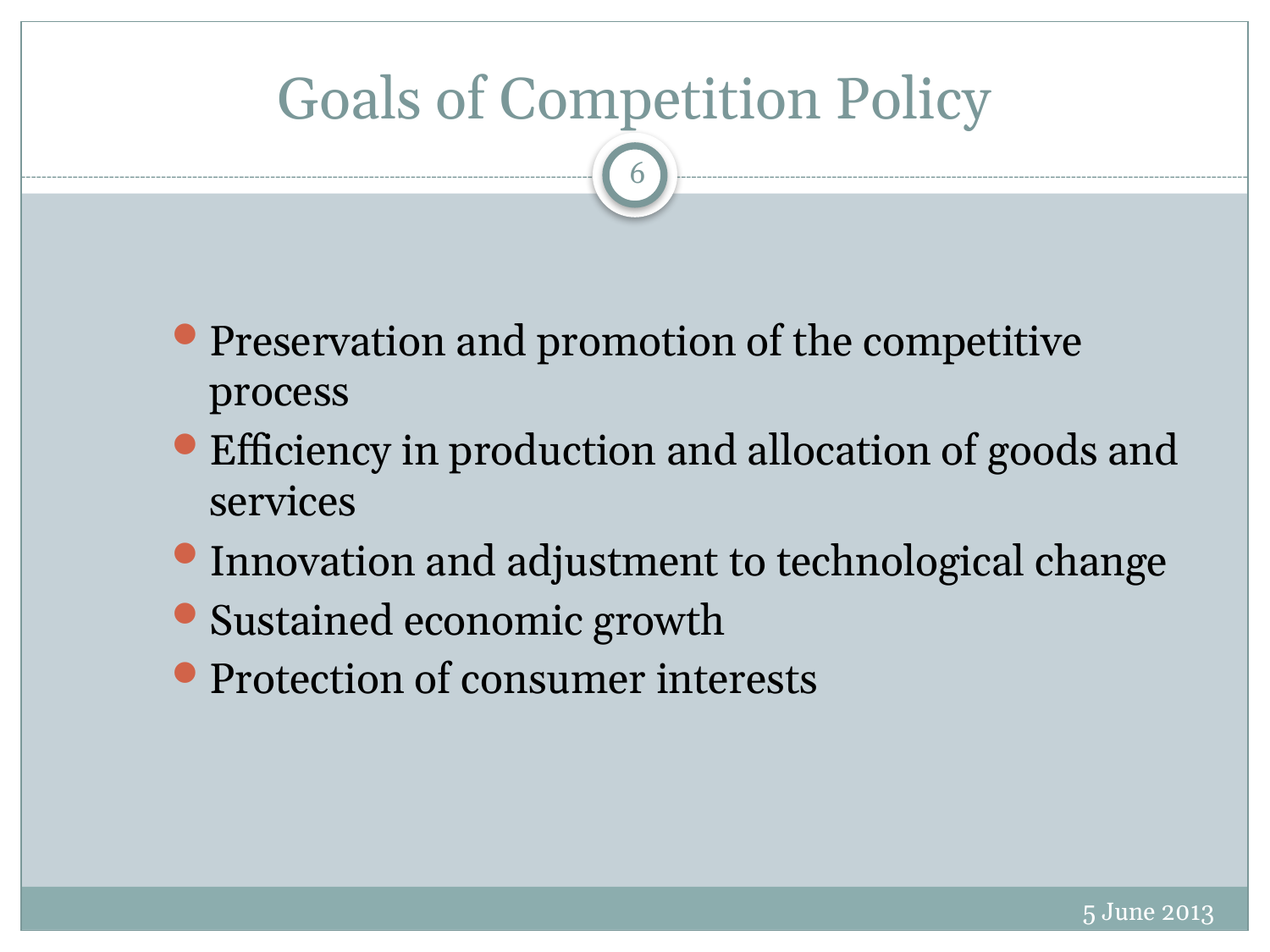

# Goals of Competition Policy
6
Preservation and promotion of the competitive process
Efficiency in production and allocation of goods and services
Innovation and adjustment to technological change
Sustained economic growth
Protection of consumer interests

5 June 2013